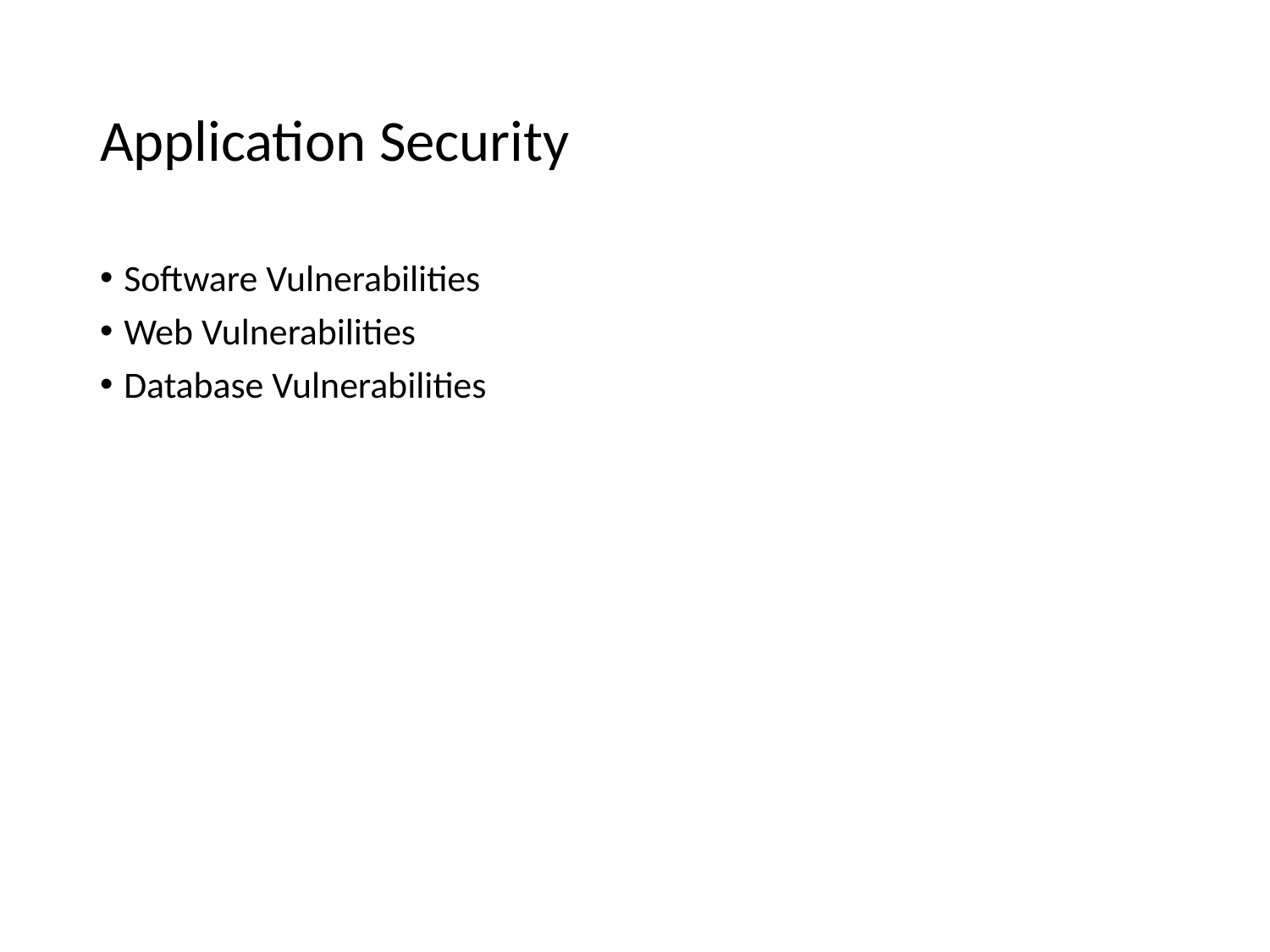

# Application Security
Software Vulnerabilities
Web Vulnerabilities
Database Vulnerabilities